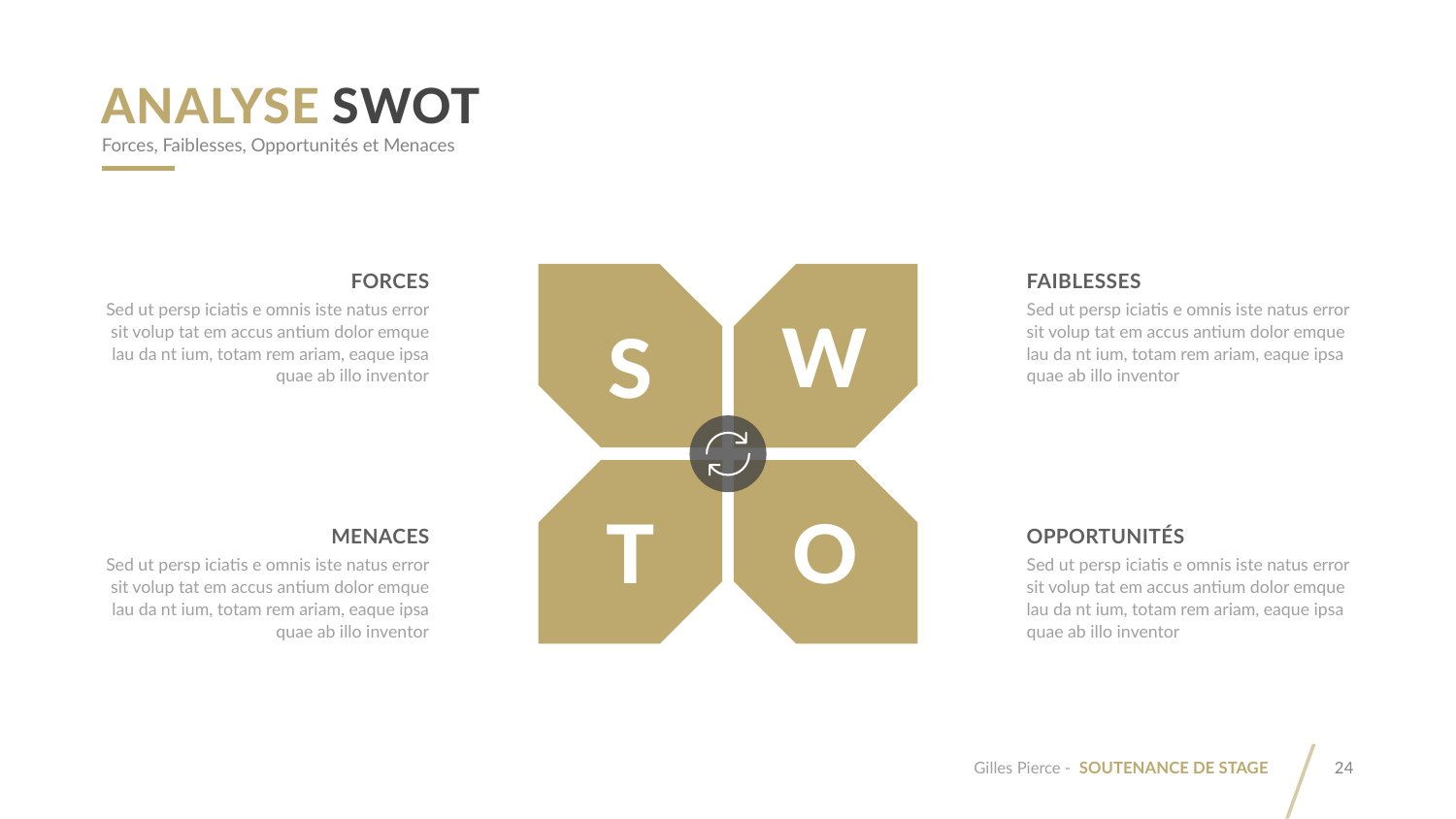

analyse swot
Forces, Faiblesses, Opportunités et Menaces

w
s

t
o

forces
Sed ut persp iciatis e omnis iste natus error sit volup tat em accus antium dolor emque lau da nt ium, totam rem ariam, eaque ipsa quae ab illo inventor
faiblesses
Sed ut persp iciatis e omnis iste natus error sit volup tat em accus antium dolor emque lau da nt ium, totam rem ariam, eaque ipsa quae ab illo inventor
menaces
Sed ut persp iciatis e omnis iste natus error sit volup tat em accus antium dolor emque lau da nt ium, totam rem ariam, eaque ipsa quae ab illo inventor
opportunités
Sed ut persp iciatis e omnis iste natus error sit volup tat em accus antium dolor emque lau da nt ium, totam rem ariam, eaque ipsa quae ab illo inventor